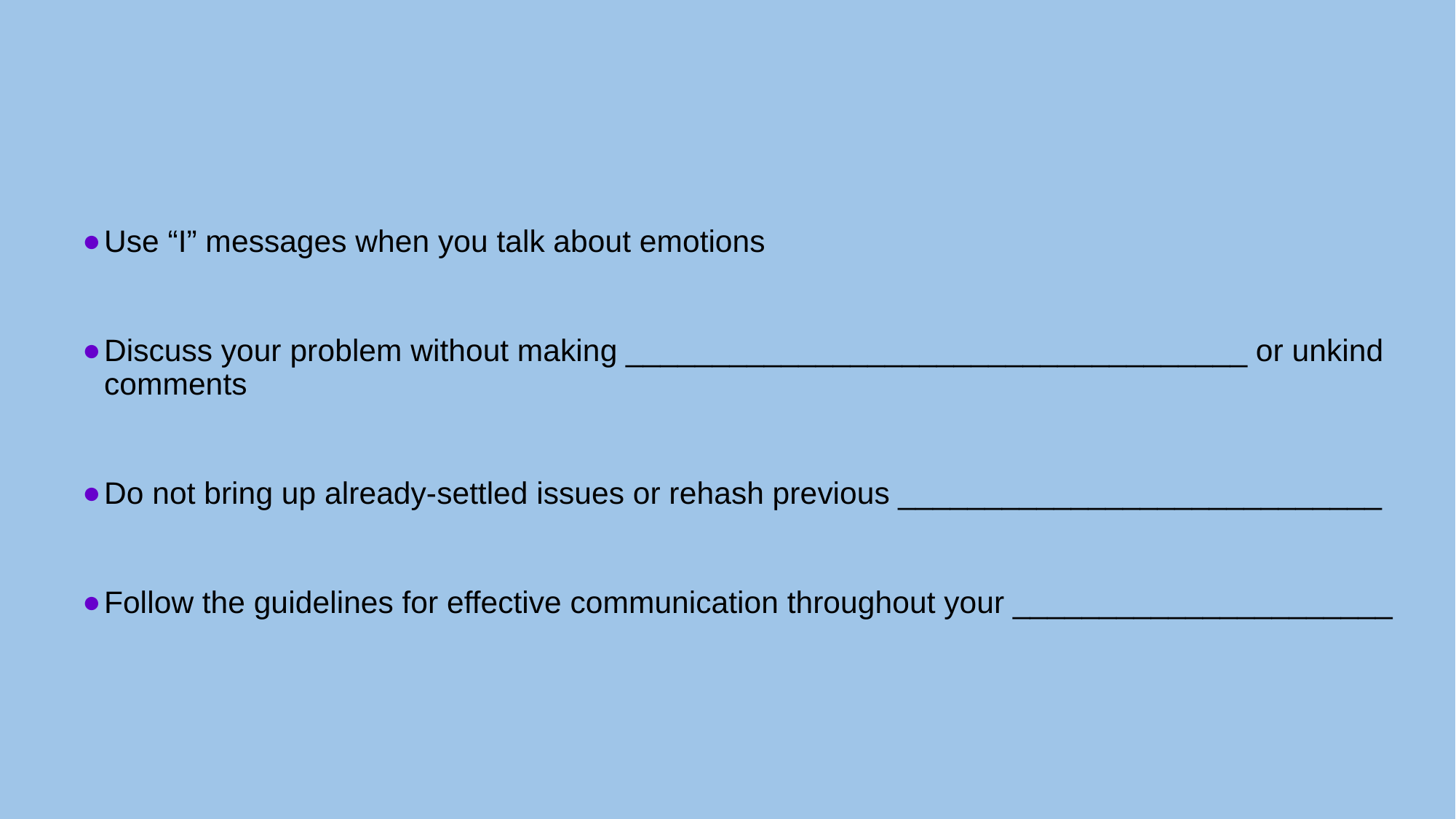

Use “I” messages when you talk about emotions

Discuss your problem without making ____________________________________ or unkind comments

Do not bring up already-settled issues or rehash previous ____________________________

Follow the guidelines for effective communication throughout your ______________________